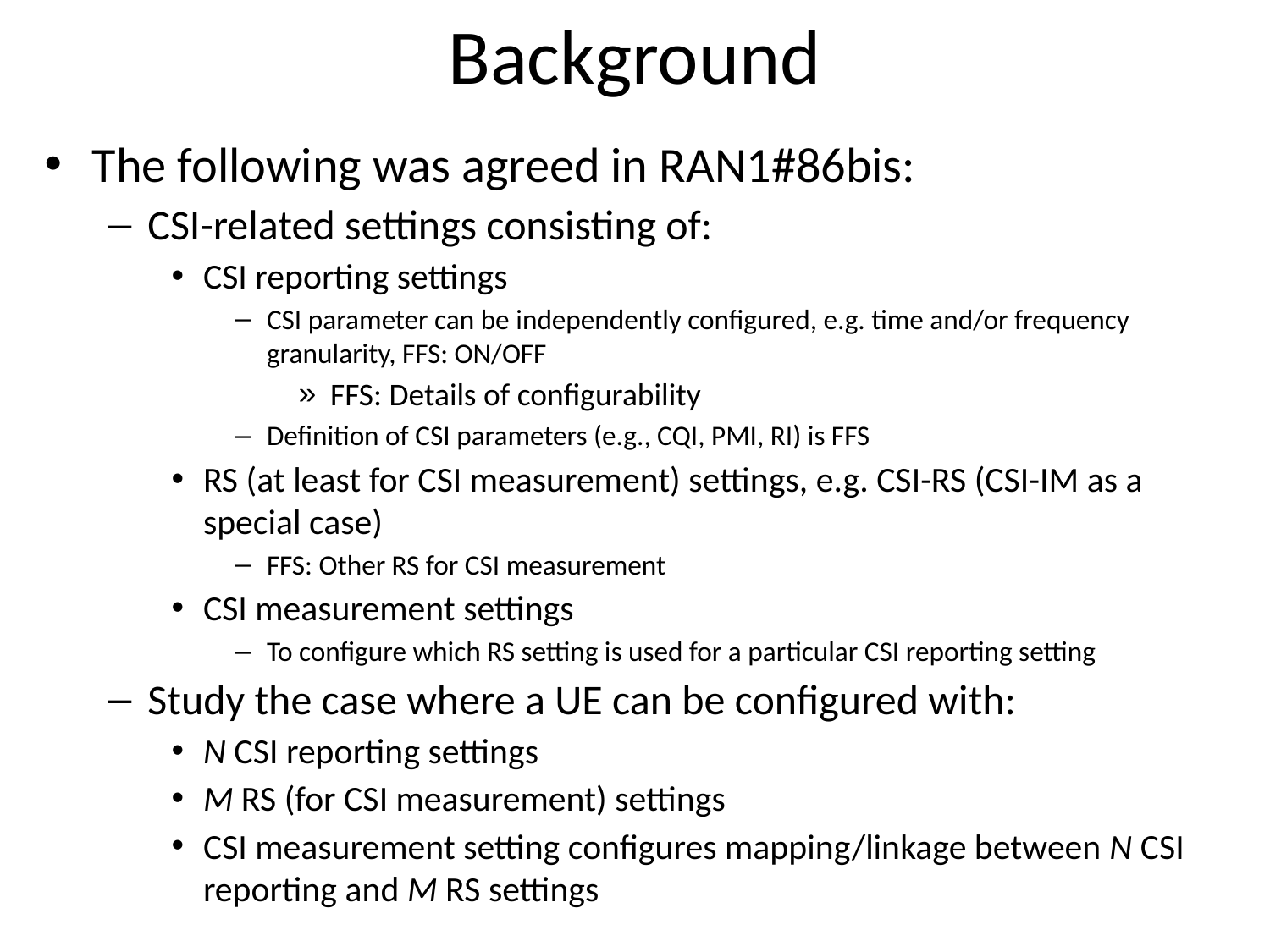

# Background
The following was agreed in RAN1#86bis:
CSI-related settings consisting of:
CSI reporting settings
CSI parameter can be independently configured, e.g. time and/or frequency granularity, FFS: ON/OFF
FFS: Details of configurability
Definition of CSI parameters (e.g., CQI, PMI, RI) is FFS
RS (at least for CSI measurement) settings, e.g. CSI-RS (CSI-IM as a special case)
FFS: Other RS for CSI measurement
CSI measurement settings
To configure which RS setting is used for a particular CSI reporting setting
Study the case where a UE can be configured with:
N CSI reporting settings
M RS (for CSI measurement) settings
CSI measurement setting configures mapping/linkage between N CSI reporting and M RS settings